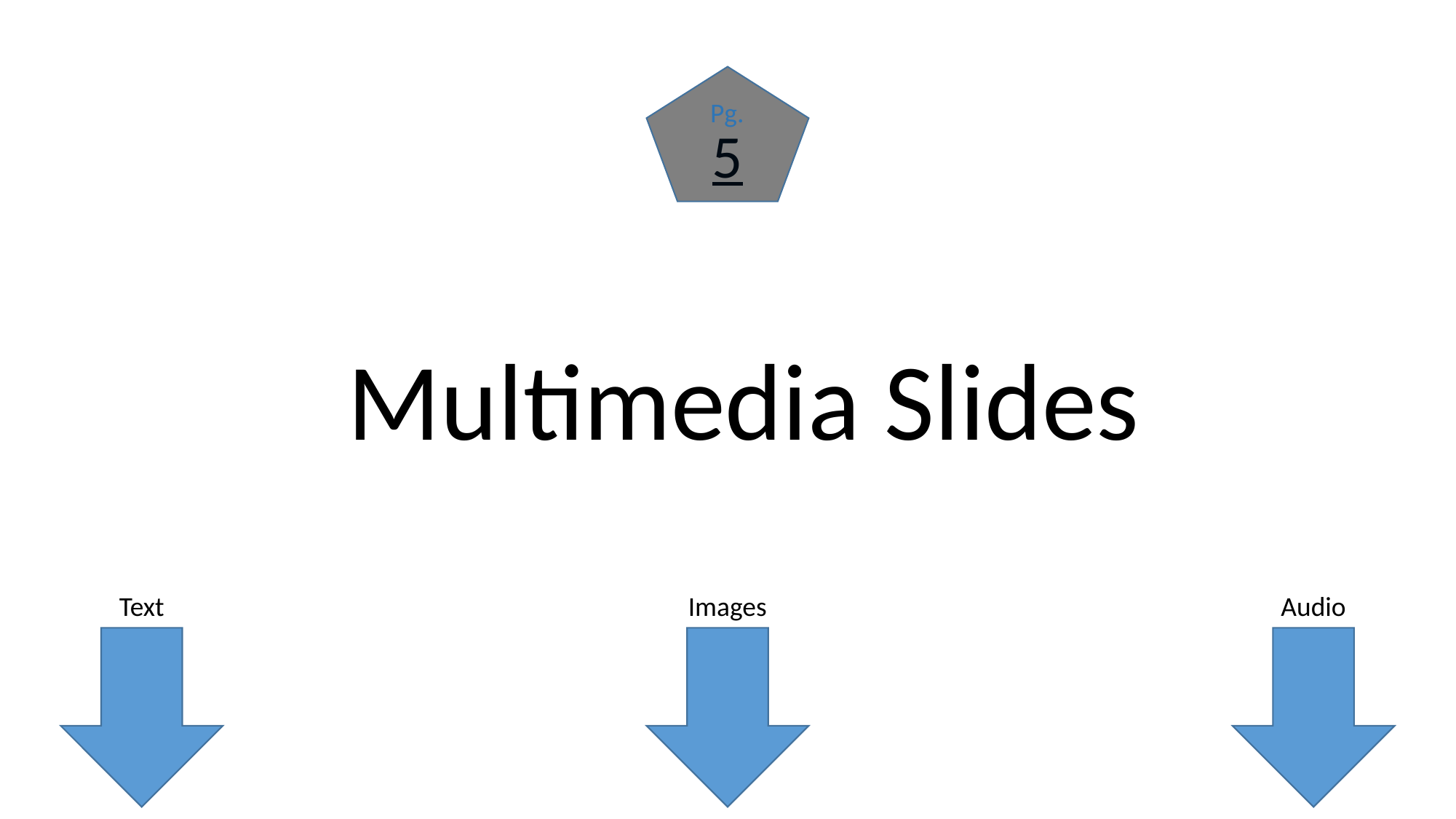

Pg.
5
Multimedia Slides
Text
Images
Audio